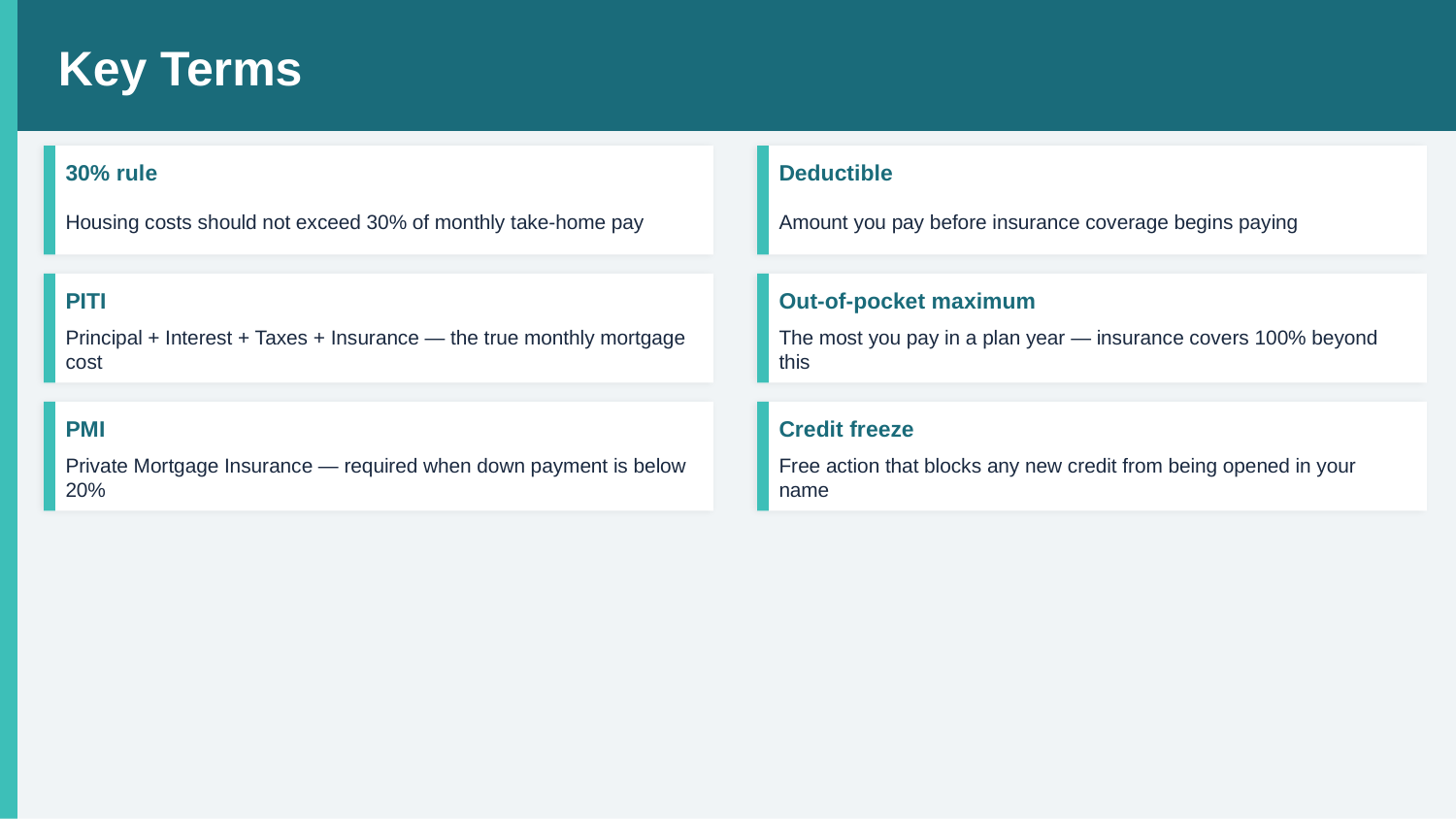

Key Terms

30% rule
Deductible
Housing costs should not exceed 30% of monthly take-home pay
Amount you pay before insurance coverage begins paying

PITI
Out-of-pocket maximum
Principal + Interest + Taxes + Insurance — the true monthly mortgage cost
The most you pay in a plan year — insurance covers 100% beyond this

PMI
Credit freeze
Private Mortgage Insurance — required when down payment is below 20%
Free action that blocks any new credit from being opened in your name